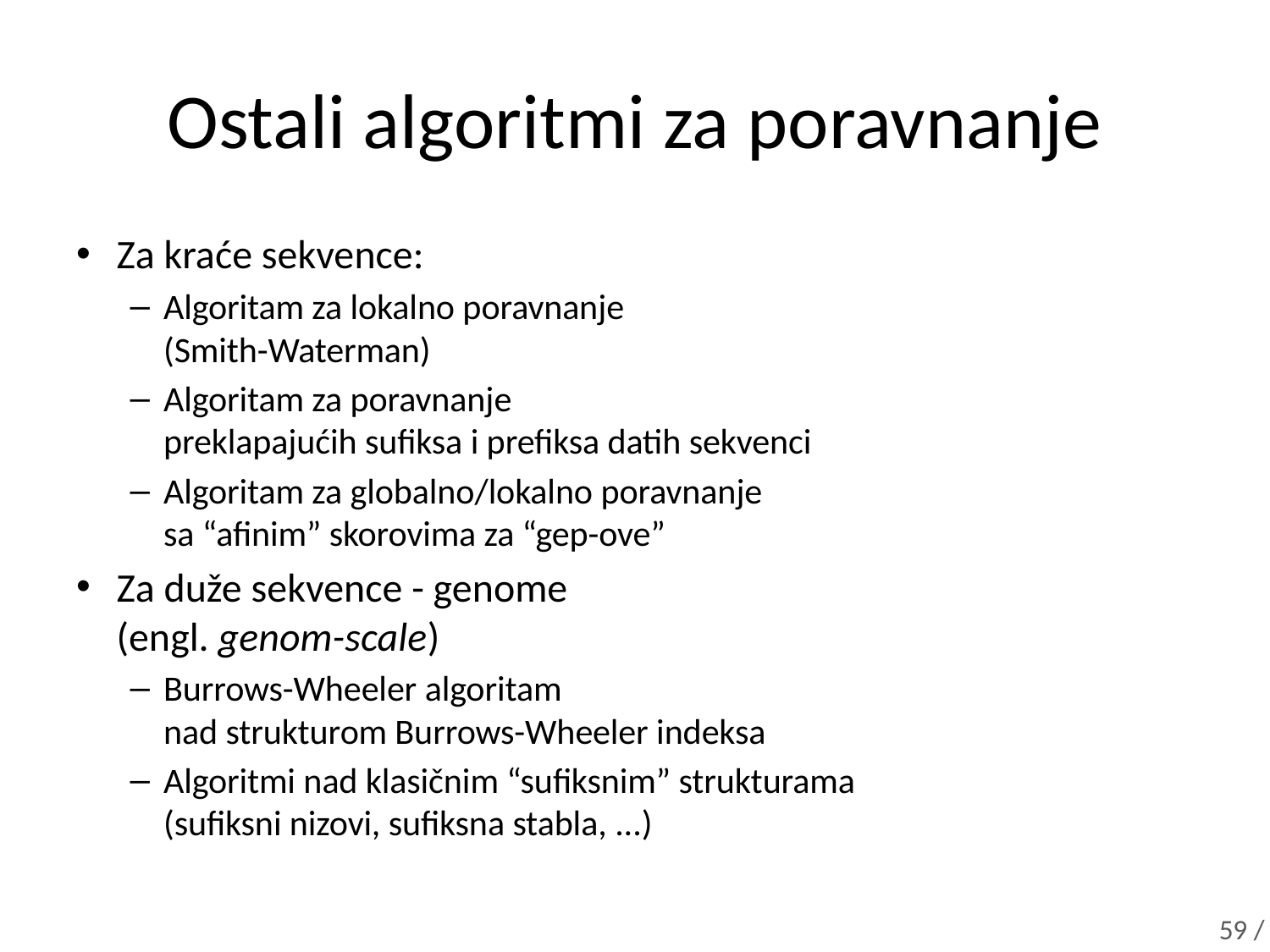

# Ostali algoritmi za poravnanje
Za kraće sekvence:
Algoritam za lokalno poravnanje
(Smith-Waterman)
Algoritam za poravnanje
preklapajućih sufiksa i prefiksa datih sekvenci
Algoritam za globalno/lokalno poravnanje
sa “afinim” skorovima za “gep-ove”
Za duže sekvence - genome
(engl. genom-scale)
Burrows-Wheeler algoritam
nad strukturom Burrows-Wheeler indeksa
Algoritmi nad klasičnim “sufiksnim” strukturama
(sufiksni nizovi, sufiksna stabla, ...)